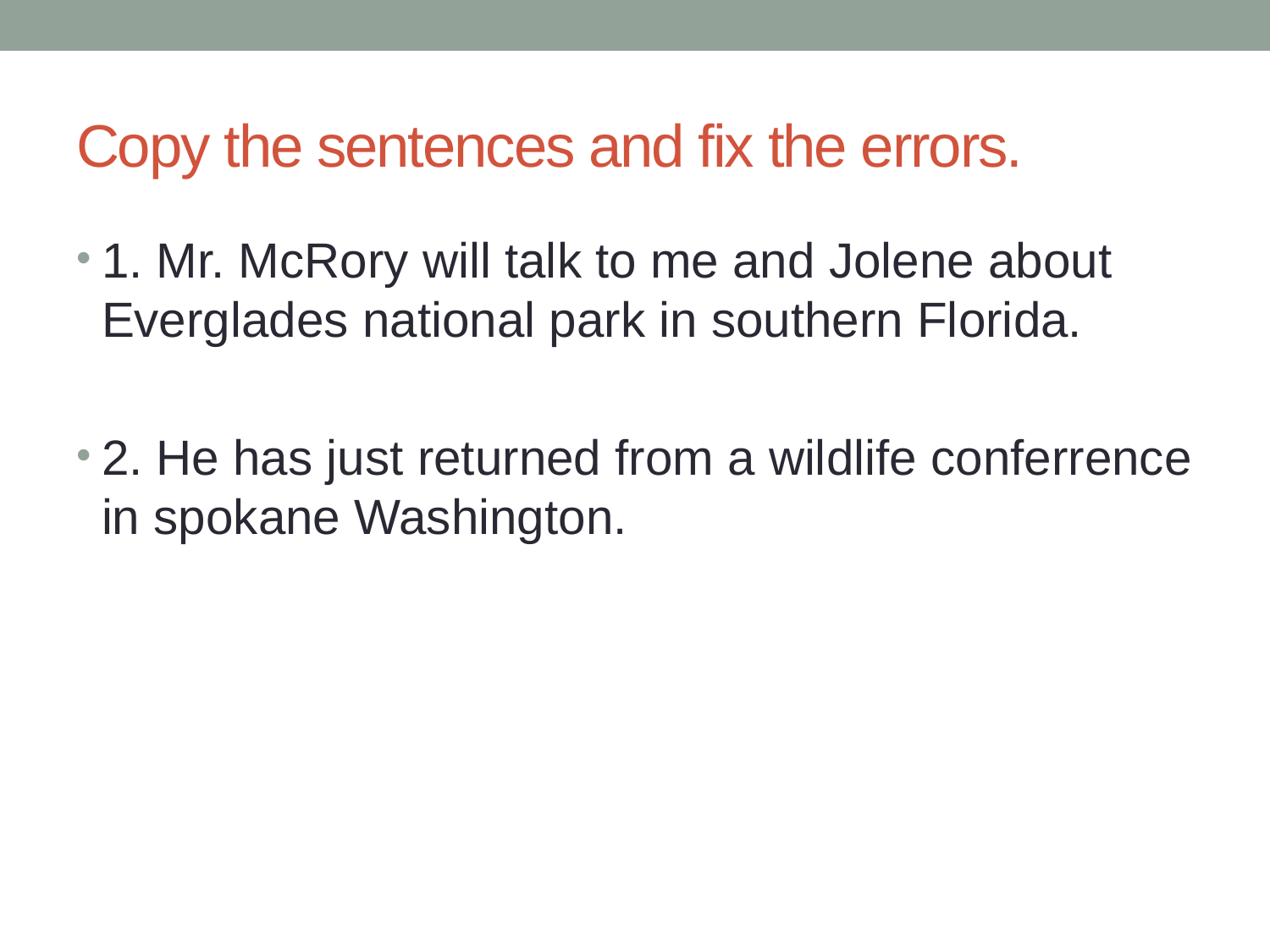

# Copy the sentences and fix the errors.
1. Mr. McRory will talk to me and Jolene about Everglades national park in southern Florida.

2. He has just returned from a wildlife conferrence in spokane Washington.